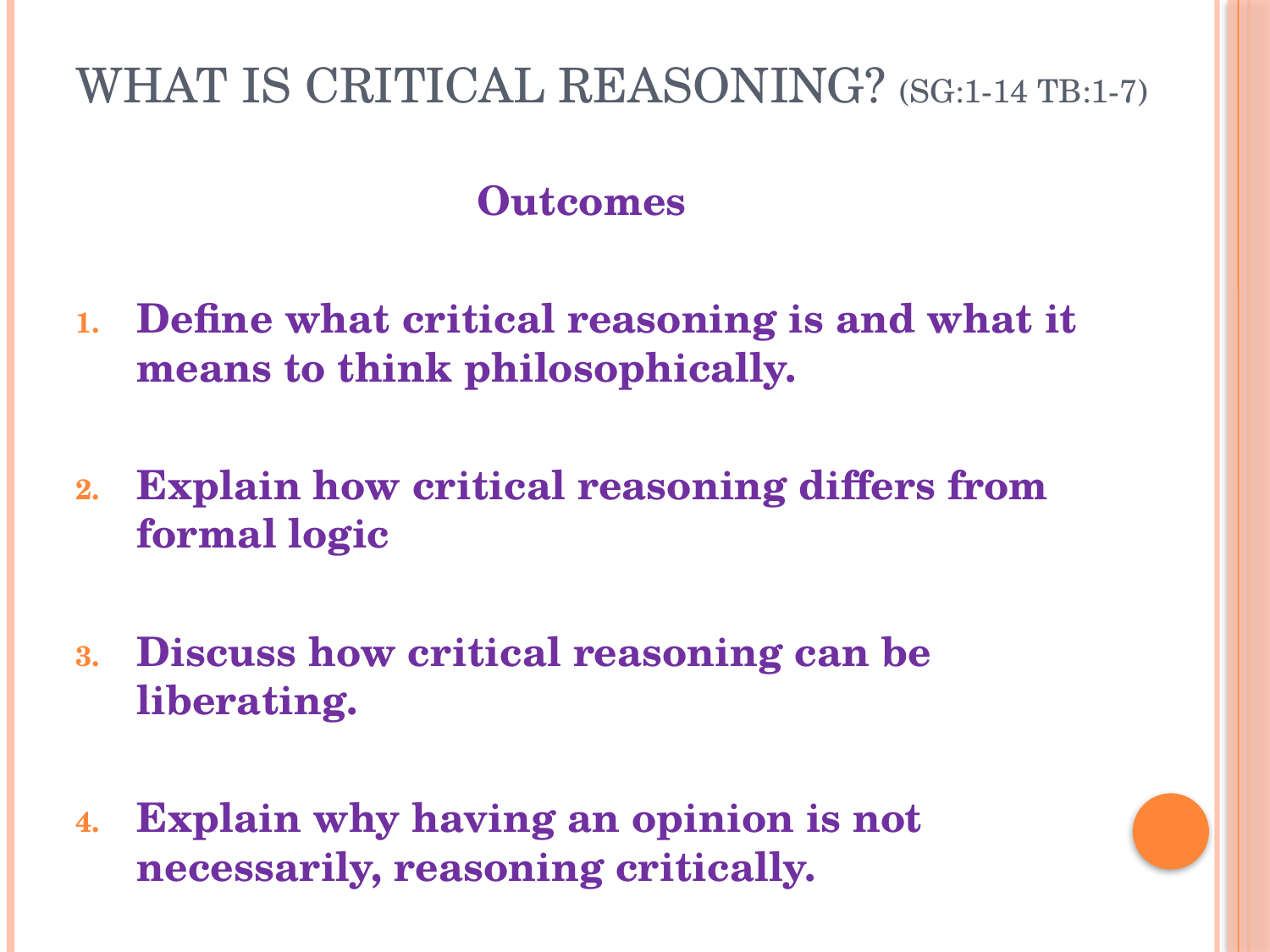

# What is critical reasoning? (SG:1-14 TB:1-7)
Outcomes

Define what critical reasoning is and what it means to think philosophically.

Explain how critical reasoning differs from formal logic

Discuss how critical reasoning can be liberating.

Explain why having an opinion is not necessarily, reasoning critically.